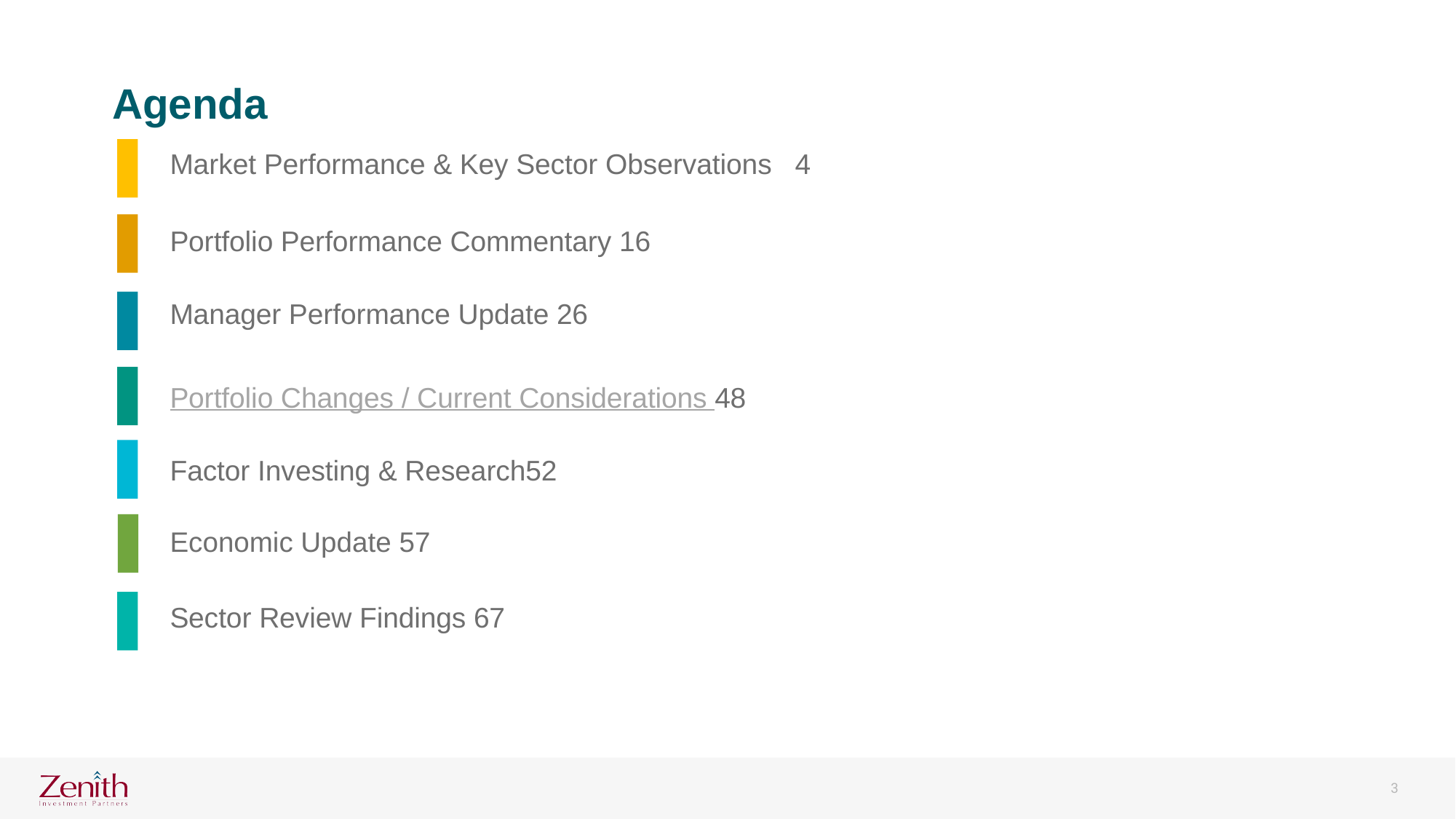

Agenda

Market Performance & Key Sector Observations 					  4

Portfolio Performance Commentary 							16

Manager Performance Update 							26

Portfolio Changes / Current Considerations 						48

Factor Investing & Research							52

Economic Update 								57

Sector Review Findings 								67